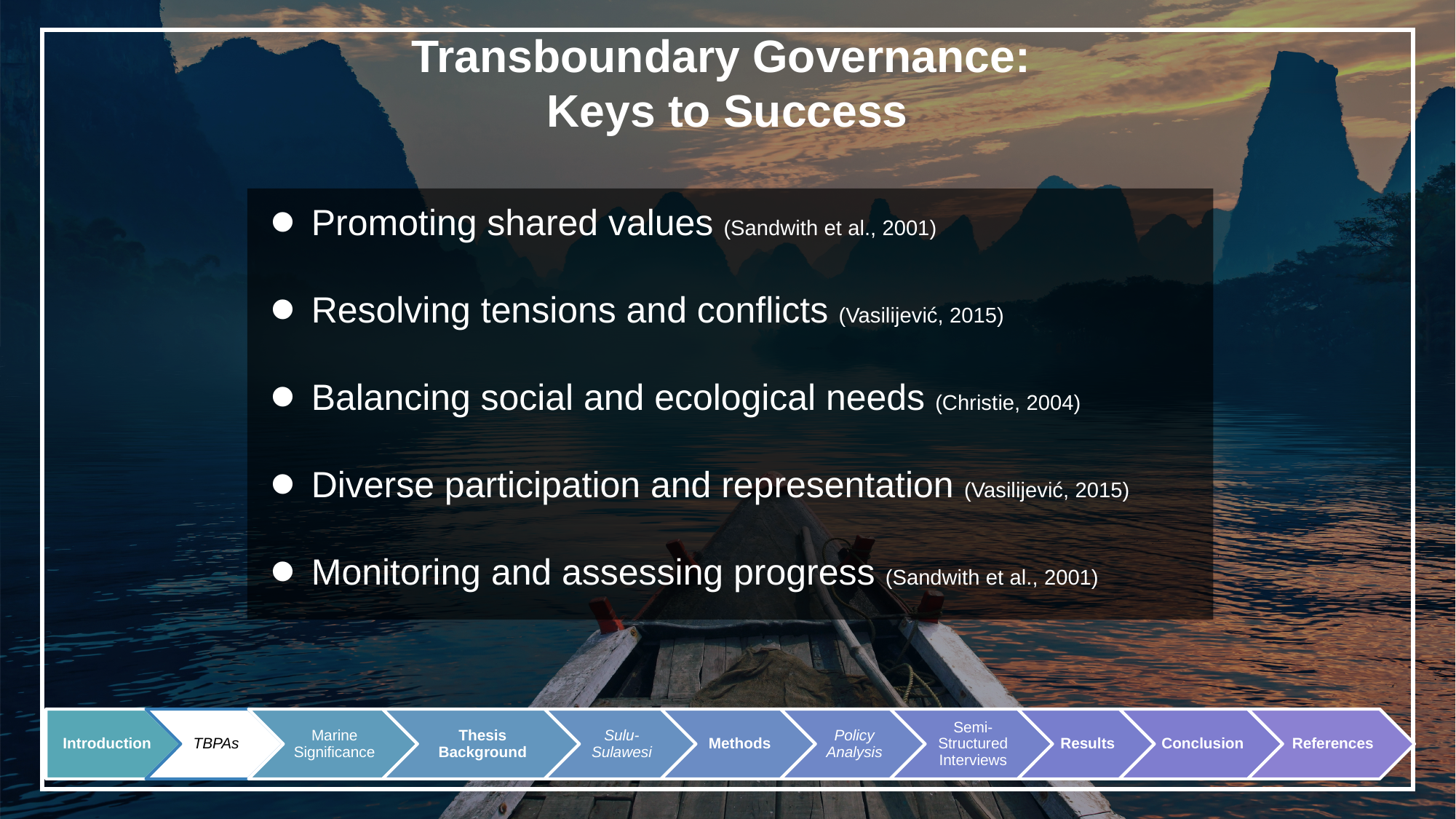

# Transboundary Governance: Keys to Success
Promoting shared values (Sandwith et al., 2001)

Resolving tensions and conflicts (Vasilijević, 2015)

Balancing social and ecological needs (Christie, 2004)

Diverse participation and representation (Vasilijević, 2015)

Monitoring and assessing progress (Sandwith et al., 2001)

Introduction
TBPAs
Marine Significance
Thesis Background
Sulu-Sulawesi
Methods
Policy Analysis
Semi-Structured Interviews
Results
Conclusion
References